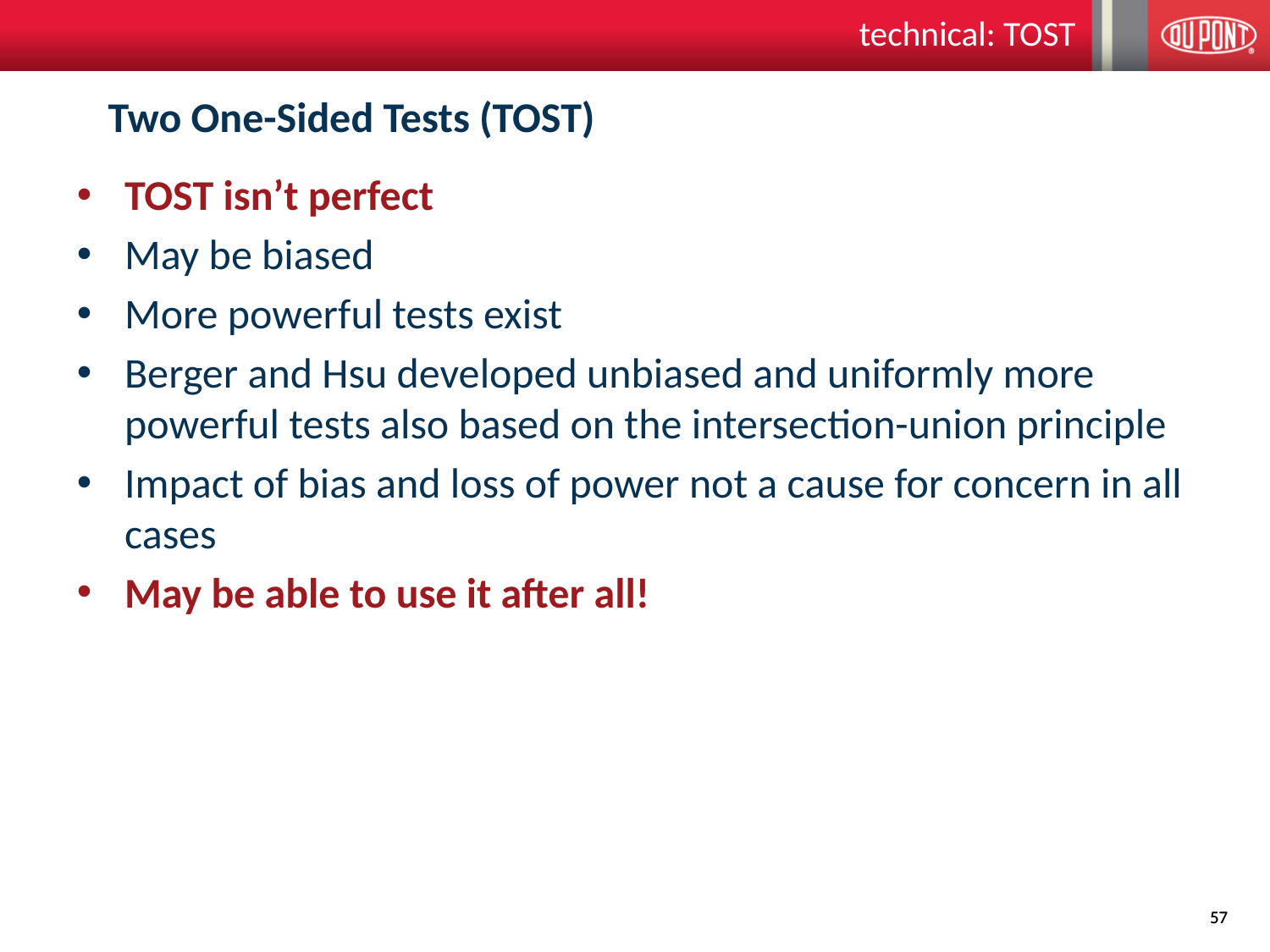

technical: TOST

# Two One-Sided Tests (TOST)
TOST isn’t perfect
May be biased
More powerful tests exist
Berger and Hsu developed unbiased and uniformly more powerful tests also based on the intersection-union principle
Impact of bias and loss of power not a cause for concern in all cases
May be able to use it after all!